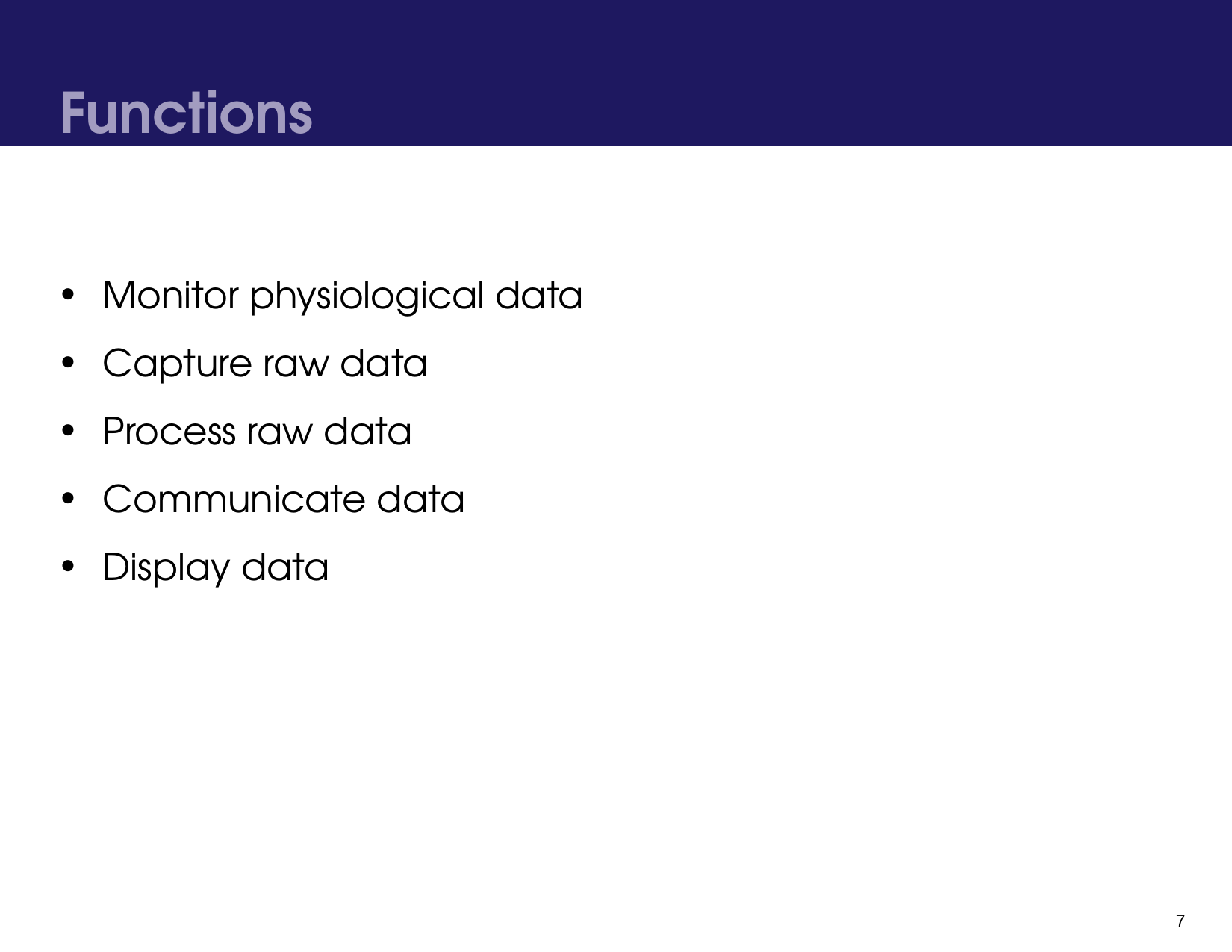

# Functions
Monitor physiological data
Capture raw data
Process raw data
Communicate data
Display data
7